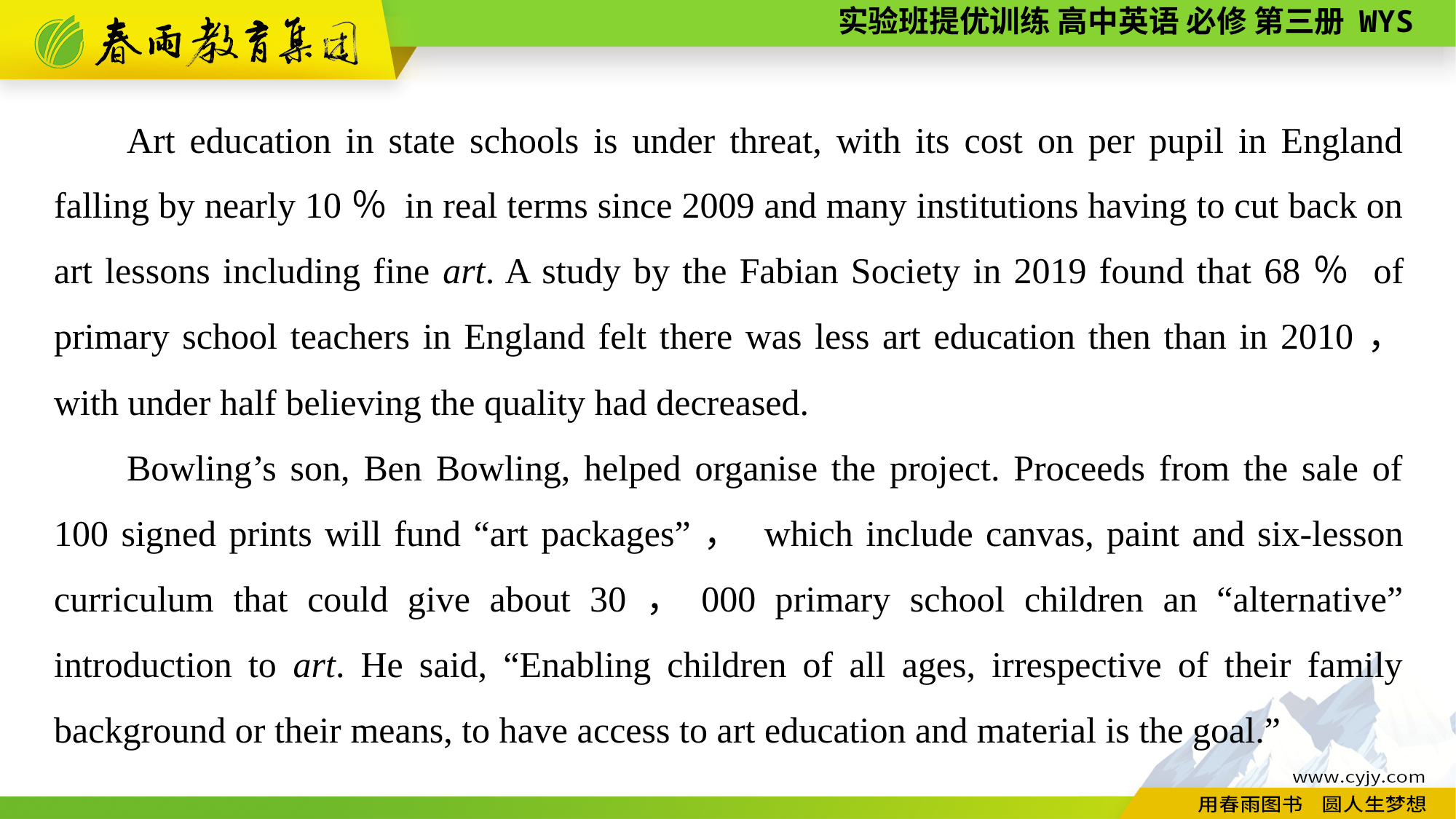

Art education in state schools is under threat, with its cost on per pupil in England falling by nearly 10％ in real terms since 2009 and many institutions having to cut back on art lessons including fine art. A study by the Fabian Society in 2019 found that 68％ of primary school teachers in England felt there was less art education then than in 2010， with under half believing the quality had decreased.
Bowling’s son, Ben Bowling, helped organise the project. Proceeds from the sale of 100 signed prints will fund “art packages”， which include canvas, paint and six-lesson curriculum that could give about 30，000 primary school children an “alternative” introduction to art. He said, “Enabling children of all ages, irrespective of their family background or their means, to have access to art education and material is the goal.”